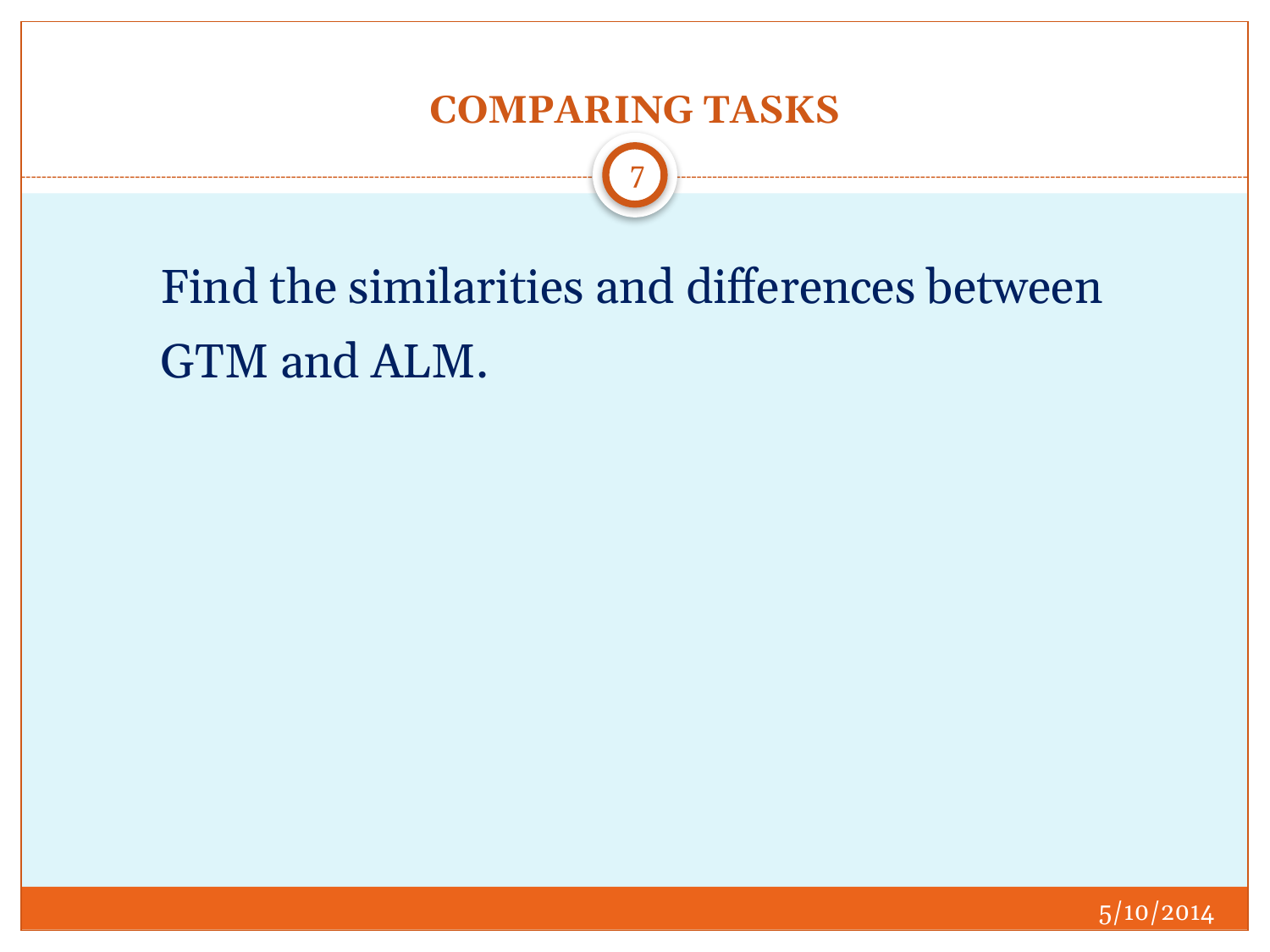

# COMPARING TASKS
7
	Find the similarities and differences between GTM and ALM.
5/10/2014